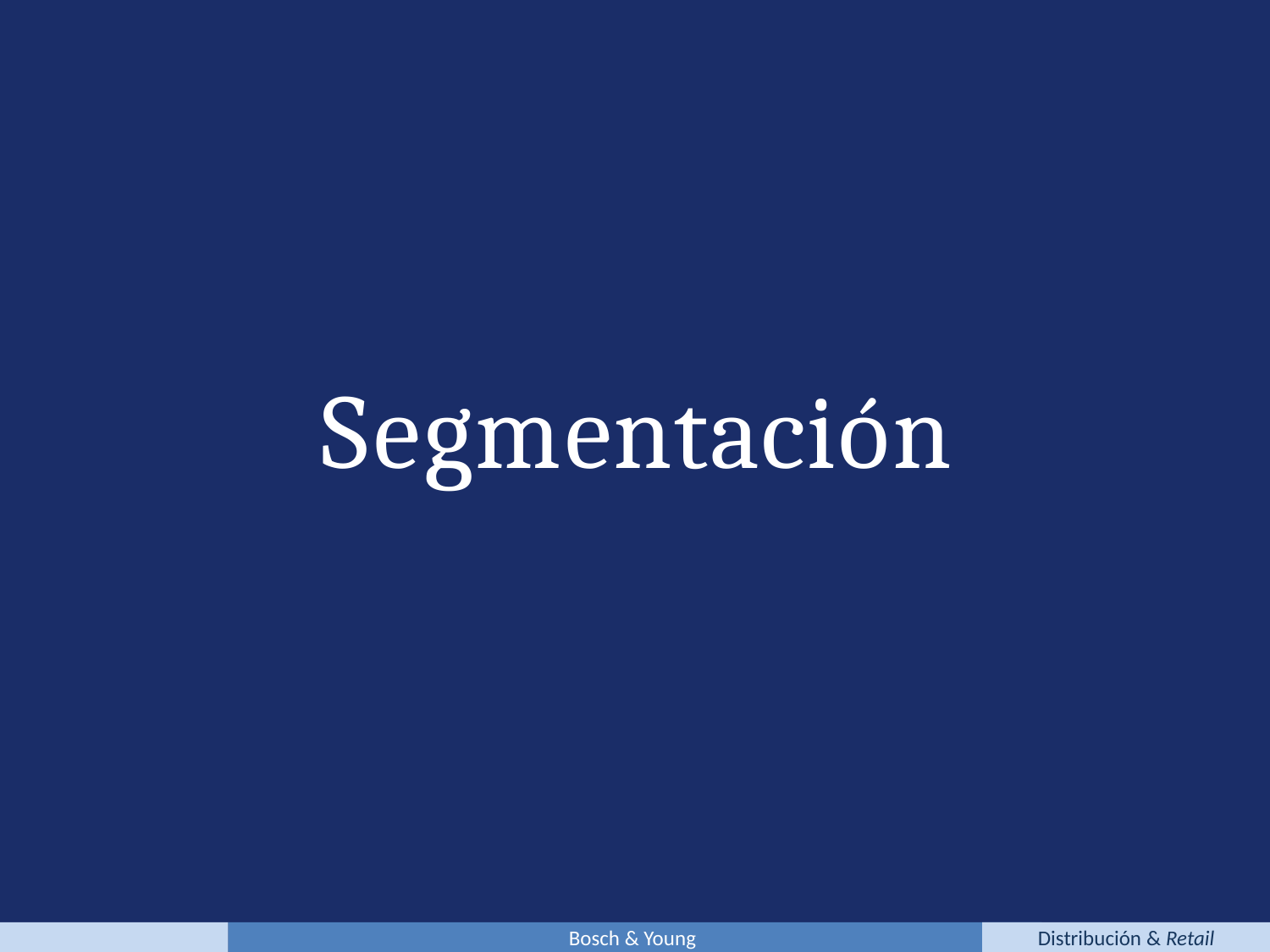

Segmentación

Bosch & Young
Distribución & Retail